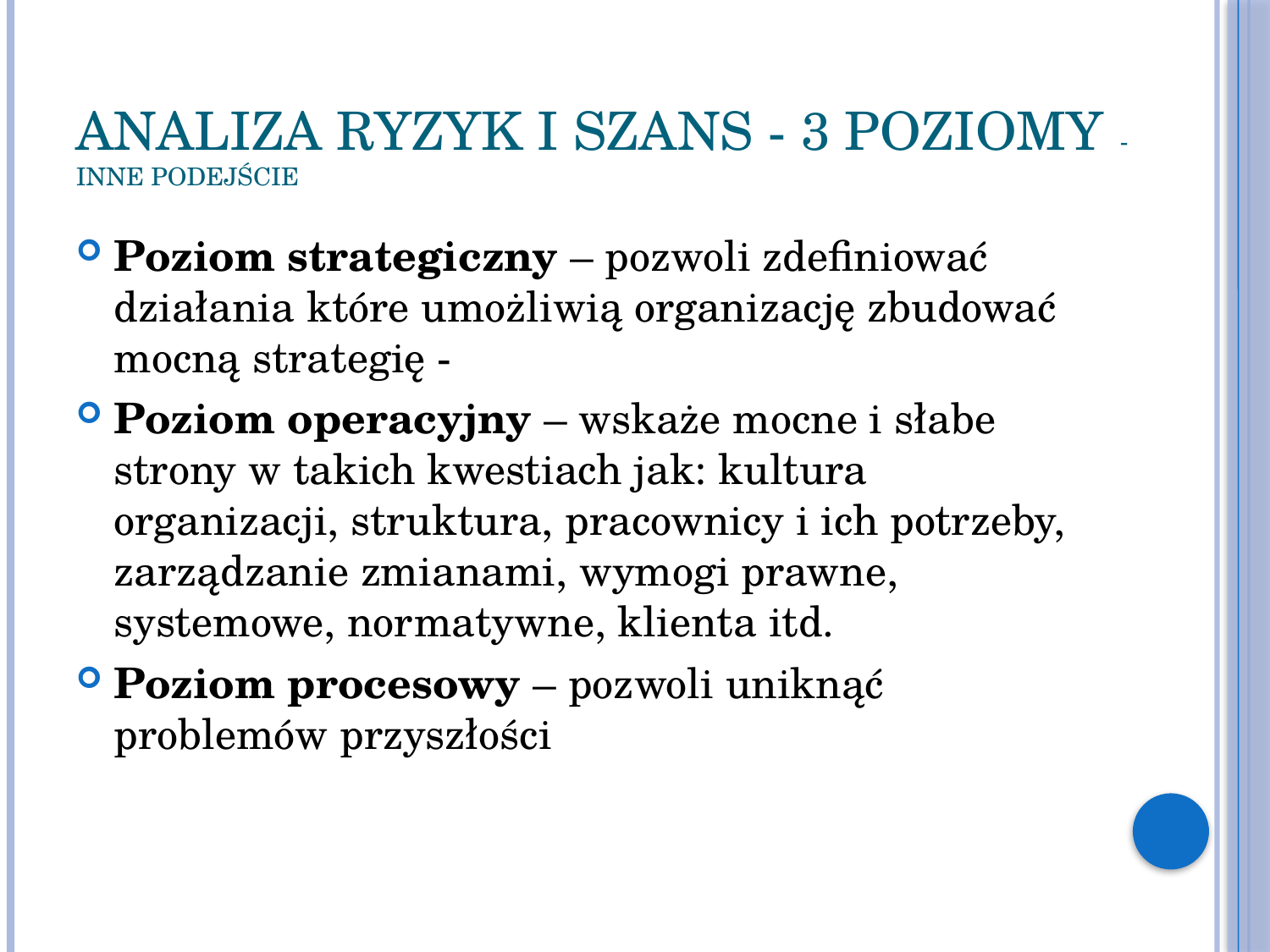

# Analiza ryzyk i szans - 3 poziomy - inne podejście
Poziom strategiczny – pozwoli zdefiniować działania które umożliwią organizację zbudować mocną strategię -
Poziom operacyjny – wskaże mocne i słabe strony w takich kwestiach jak: kultura organizacji, struktura, pracownicy i ich potrzeby, zarządzanie zmianami, wymogi prawne, systemowe, normatywne, klienta itd.
Poziom procesowy – pozwoli uniknąć problemów przyszłości